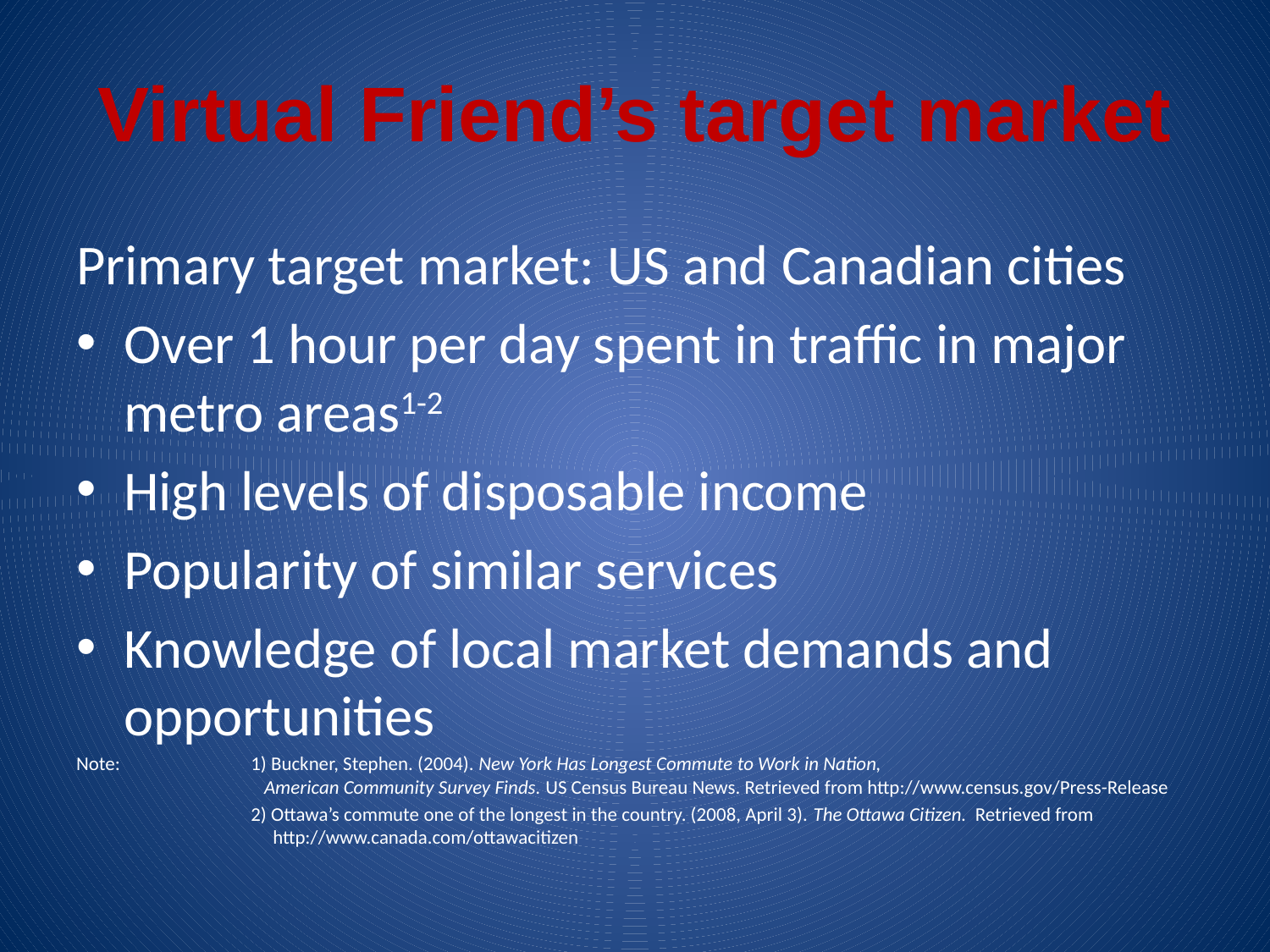

# Virtual Friend’s target market
Primary target market: US and Canadian cities
Over 1 hour per day spent in traffic in major metro areas1-2
High levels of disposable income
Popularity of similar services
Knowledge of local market demands and opportunities
Note: 	1) Buckner, Stephen. (2004). New York Has Longest Commute to Work in Nation,
	   American Community Survey Finds. US Census Bureau News. Retrieved from http://www.census.gov/Press-Release
		2) Ottawa’s commute one of the longest in the country. (2008, April 3). The Ottawa Citizen.  Retrieved from 		     http://www.canada.com/ottawacitizen